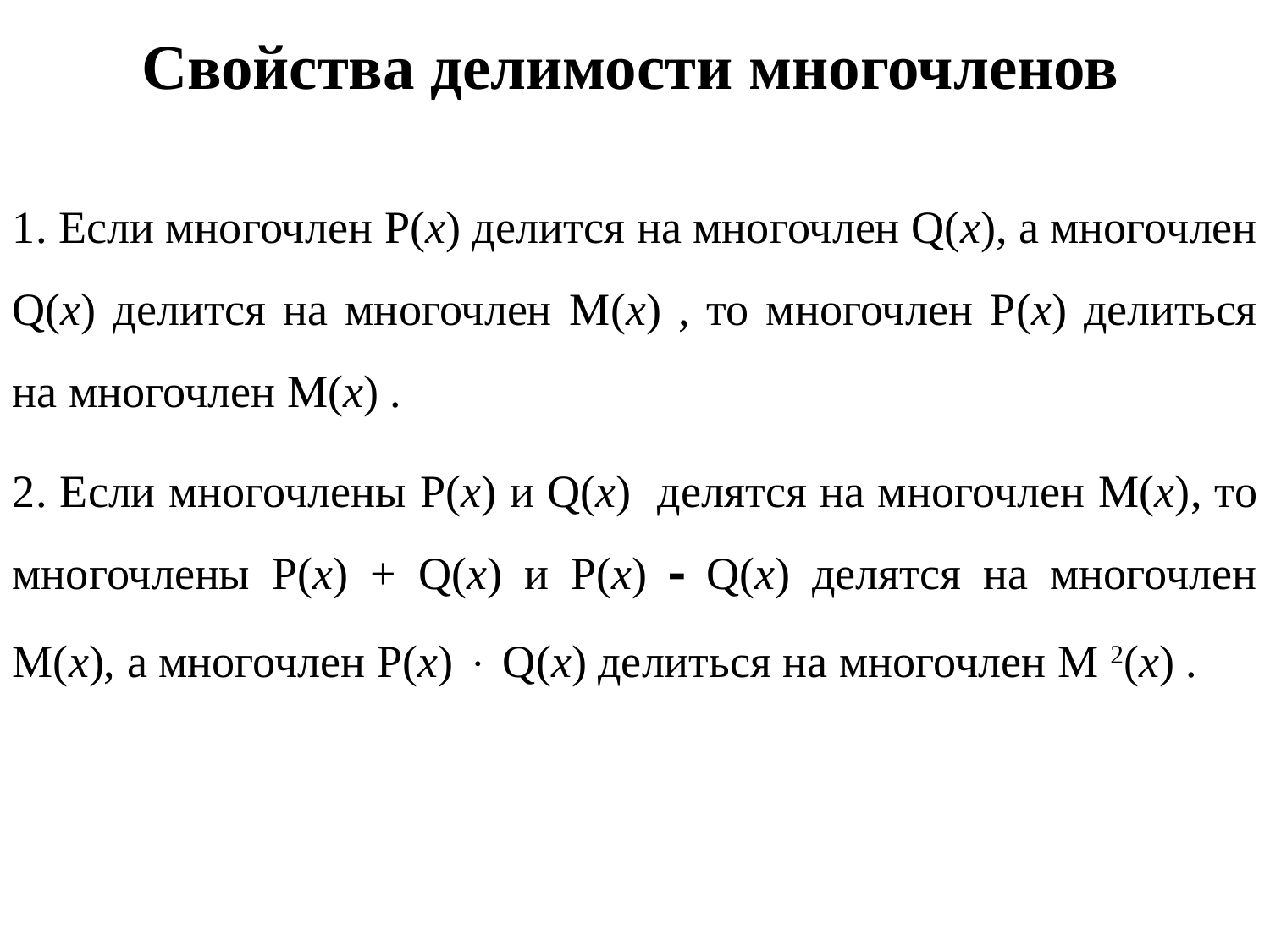

Свойства делимости многочленов
1. Если многочлен P(x) делится на многочлен Q(x), а многочлен Q(x) делится на многочлен M(x) , то многочлен P(x) делиться на многочлен M(x) .
2. Если многочлены P(x) и Q(x)  делятся на многочлен M(x), то многочлены P(x) + Q(x) и P(x) − Q(x) делятся на многочлен M(x), а многочлен P(x) ⋅ Q(x) делиться на многочлен M 2(x) .